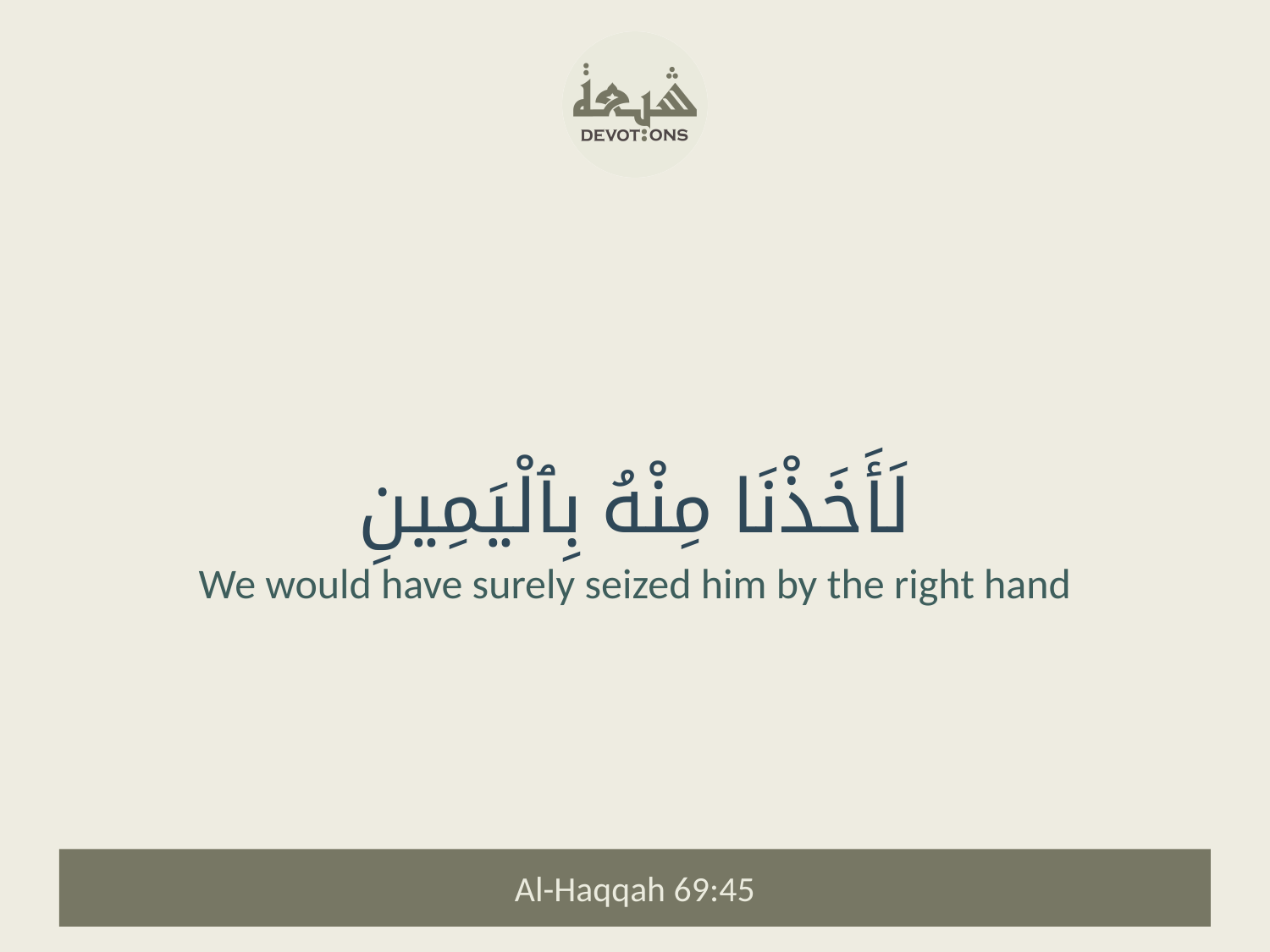

لَأَخَذْنَا مِنْهُ بِٱلْيَمِينِ
We would have surely seized him by the right hand
Al-Haqqah 69:45